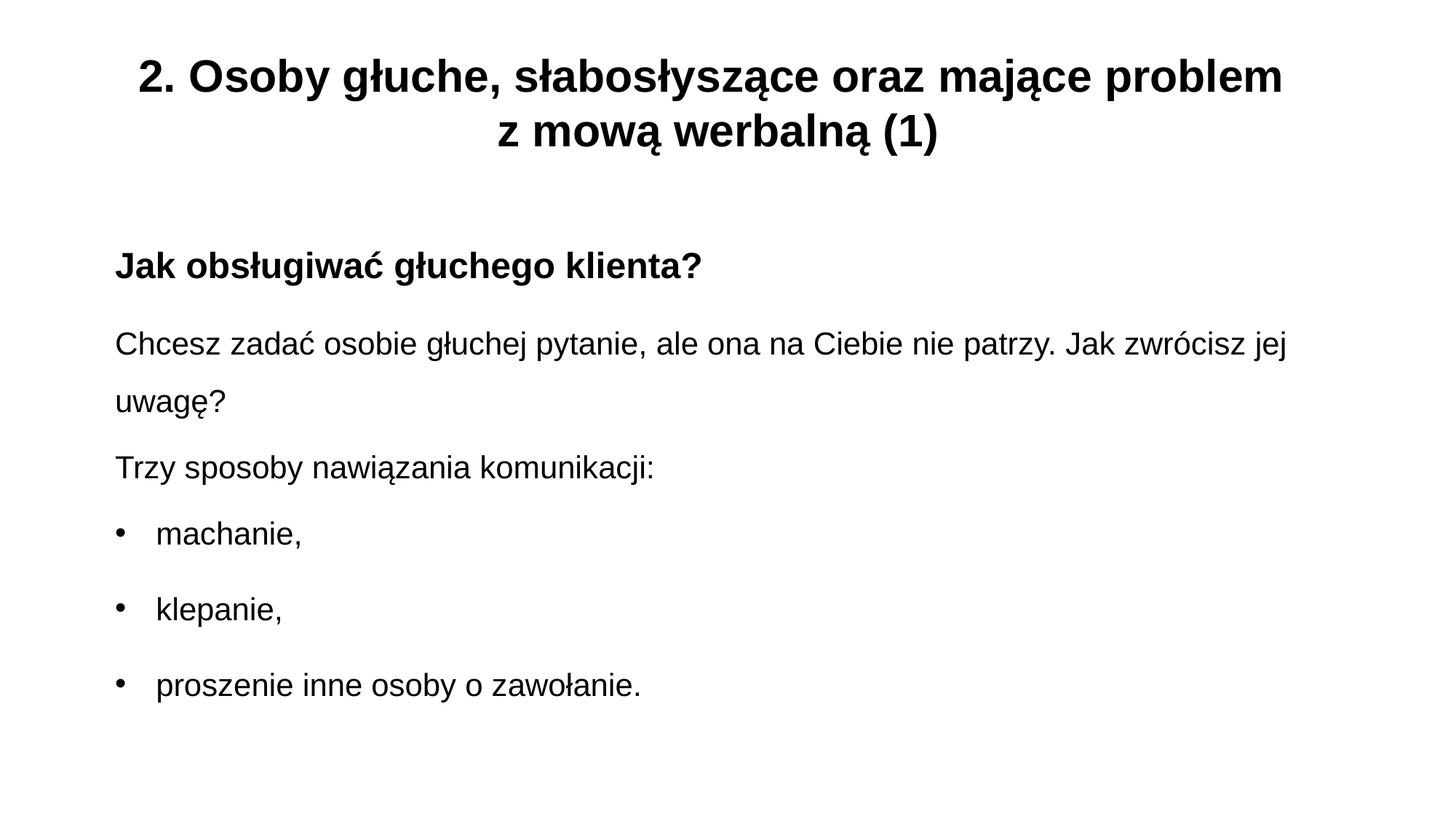

2. Osoby głuche, słabosłyszące oraz mające problem
z mową werbalną (1)
Jak obsługiwać głuchego klienta?
Chcesz zadać osobie głuchej pytanie, ale ona na Ciebie nie patrzy. Jak zwrócisz jej uwagę?
Trzy sposoby nawiązania komunikacji:
machanie,
klepanie,
proszenie inne osoby o zawołanie.